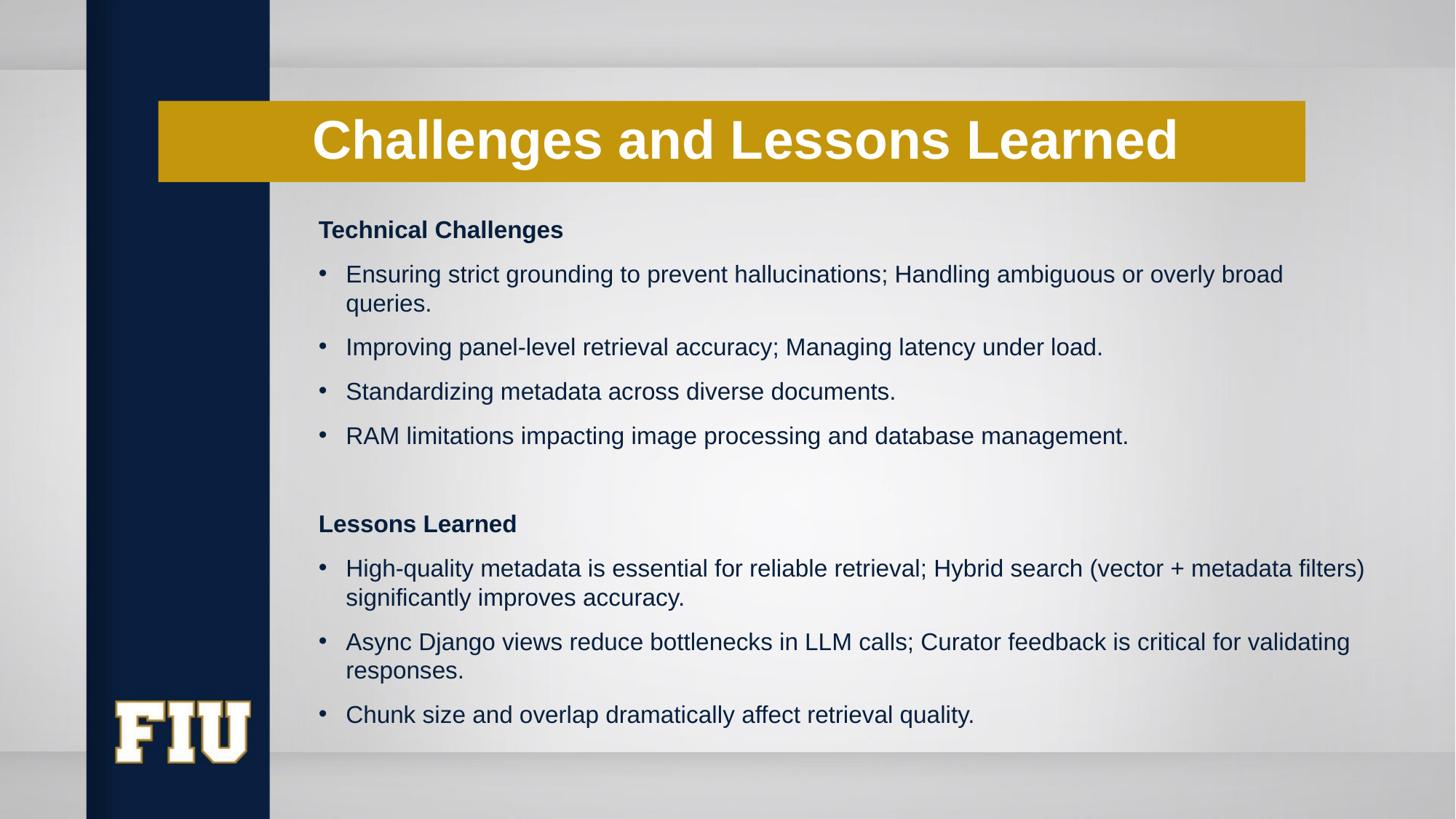

# Challenges and Lessons Learned

Technical Challenges
Ensuring strict grounding to prevent hallucinations; Handling ambiguous or overly broad queries.
Improving panel‑level retrieval accuracy; Managing latency under load.
Standardizing metadata across diverse documents.
RAM limitations impacting image processing and database management.

Lessons Learned
High‑quality metadata is essential for reliable retrieval; Hybrid search (vector + metadata filters) significantly improves accuracy.
Async Django views reduce bottlenecks in LLM calls; Curator feedback is critical for validating responses.
Chunk size and overlap dramatically affect retrieval quality.